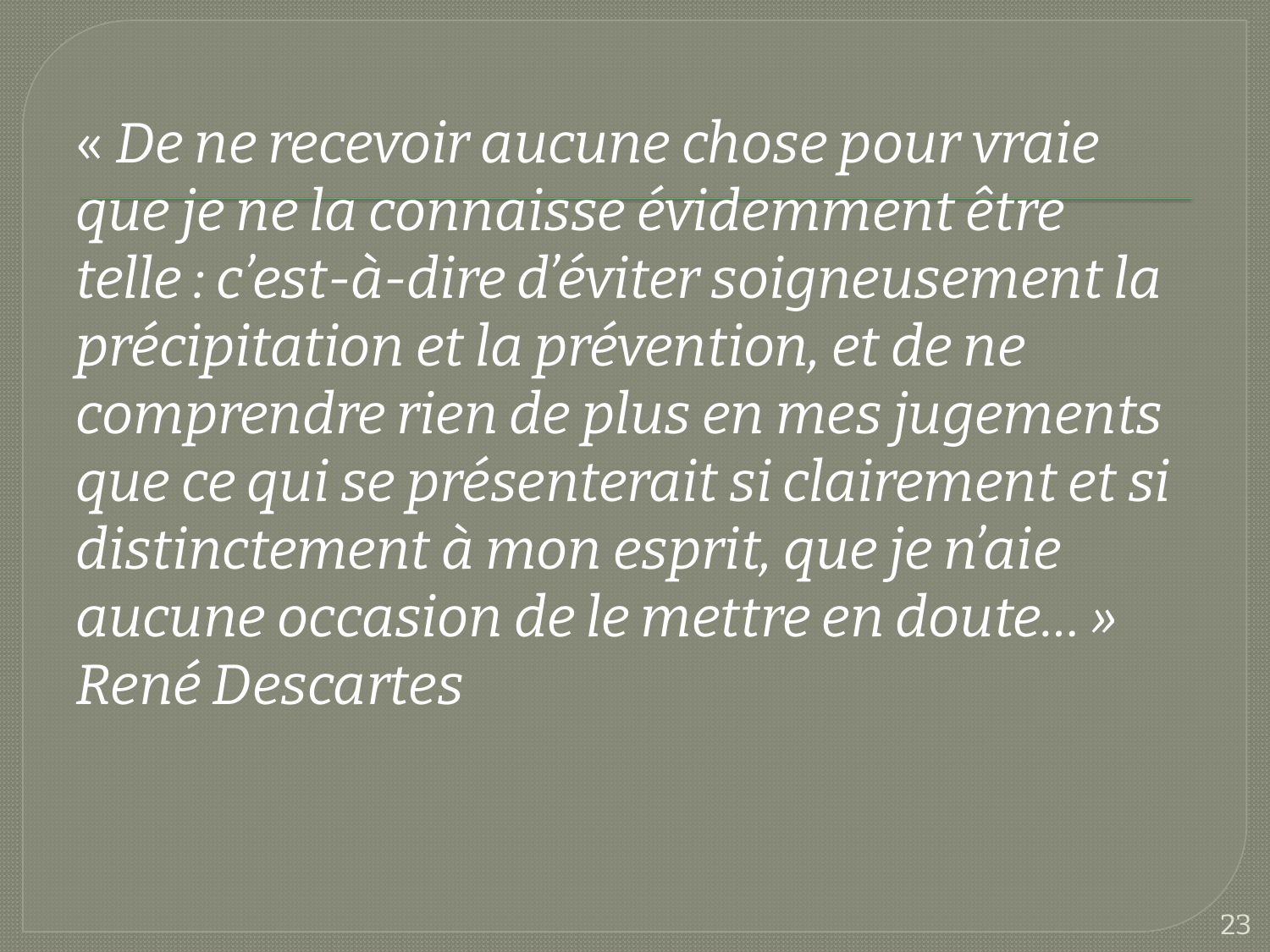

« De ne recevoir aucune chose pour vraie que je ne la connaisse évidemment être telle : c’est-à-dire d’éviter soigneusement la précipitation et la prévention, et de ne comprendre rien de plus en mes jugements que ce qui se présenterait si clairement et si distinctement à mon esprit, que je n’aie aucune occasion de le mettre en doute… »
René Descartes
23